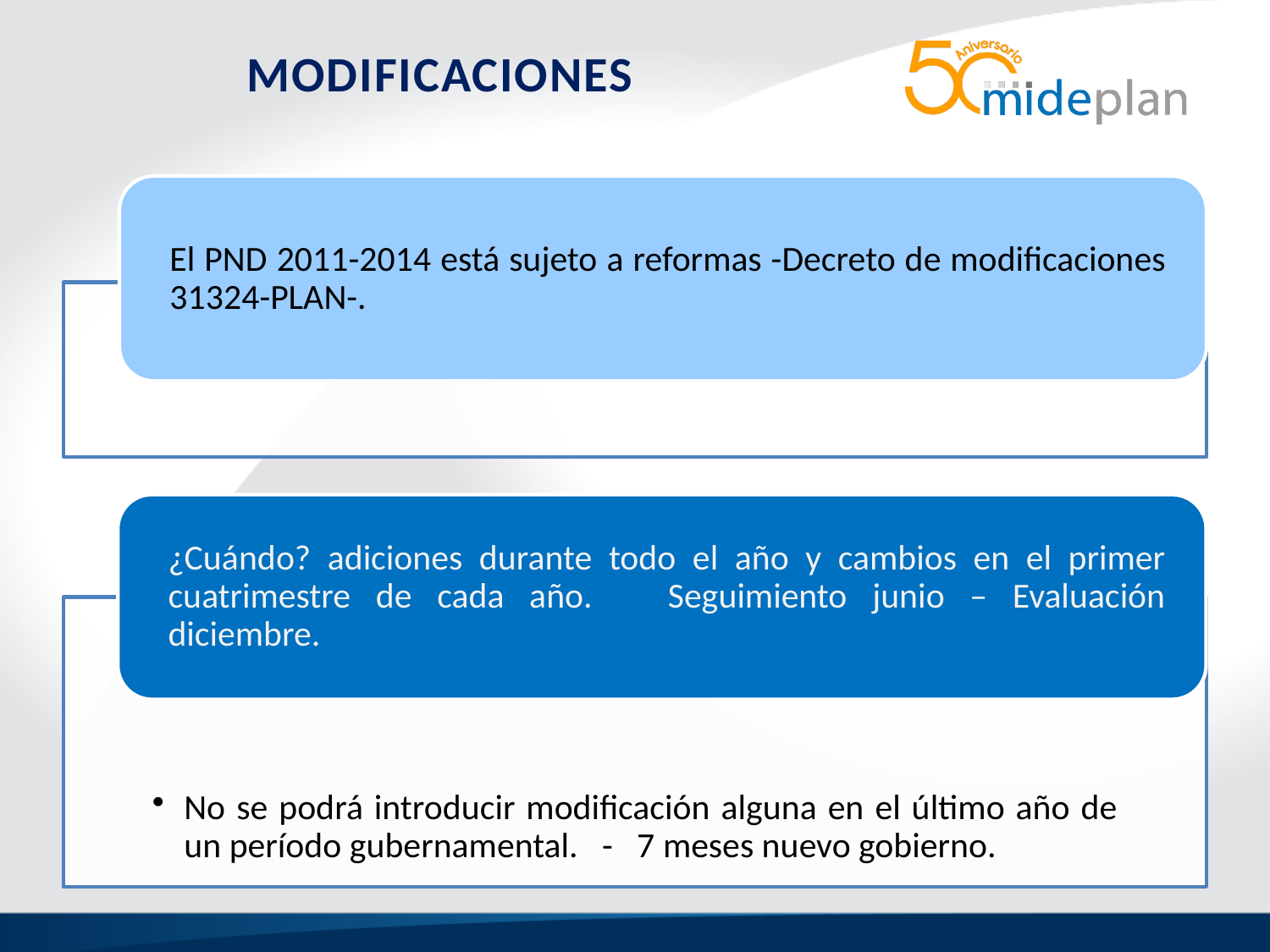

MODIFICACIONES
El PND 2011-2014 está sujeto a reformas -Decreto de modificaciones 31324-PLAN-.

No se podrá introducir modificación alguna en el último año de un período gubernamental.   -   7 meses nuevo gobierno.
¿Cuándo? adiciones durante todo el año y cambios en el primer cuatrimestre de cada año.   Seguimiento junio – Evaluación diciembre.